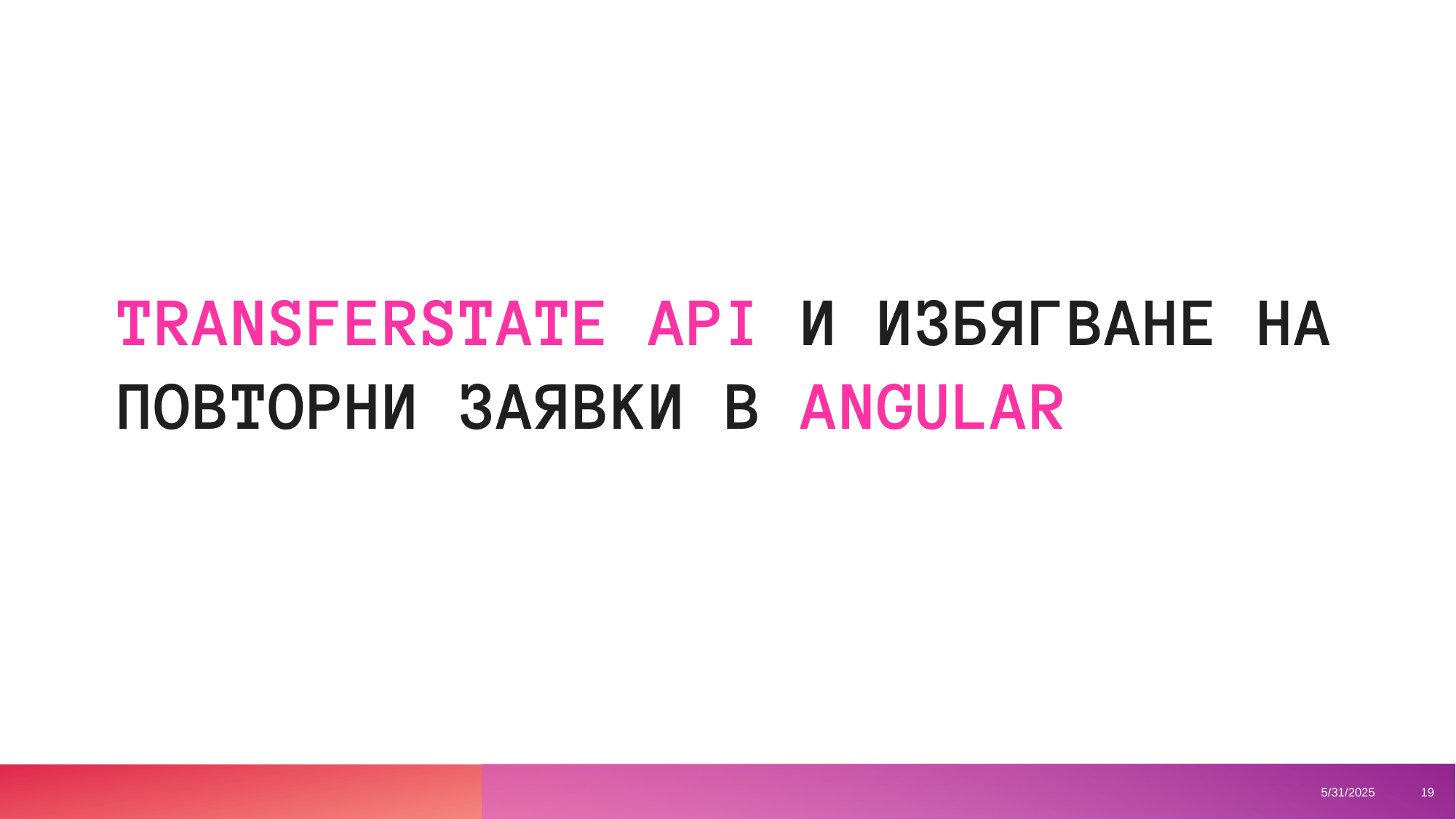

# TRANSFERSTATE API И ИЗБЯГВАНЕ НА ПОВТОРНИ ЗАЯВКИ В ANGULAR

19
5/31/2025